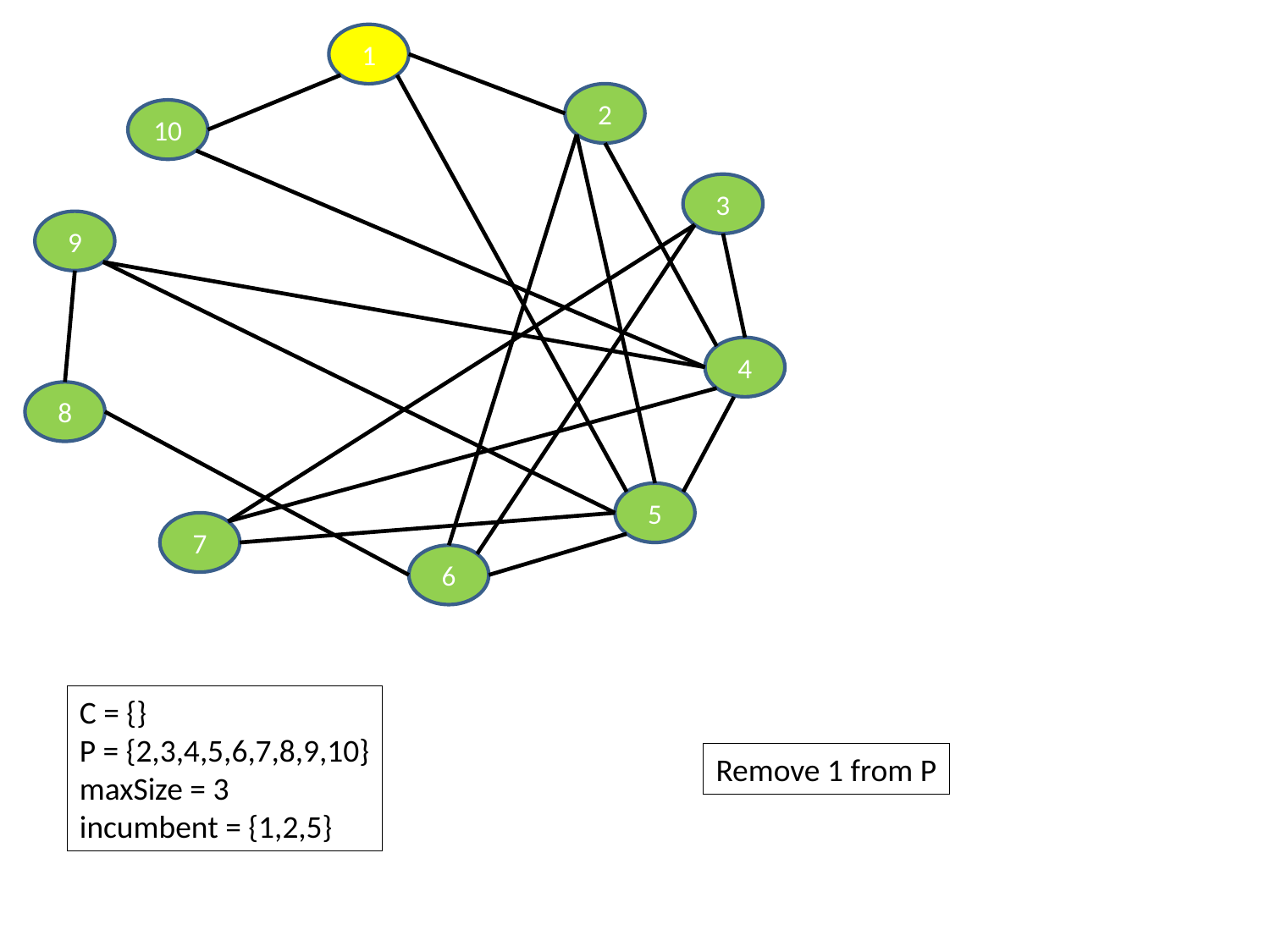

1
2
10
3
9
4
8
5
7
6
C = {}
P = {2,3,4,5,6,7,8,9,10}
maxSize = 3
incumbent = {1,2,5}
Remove 1 from P